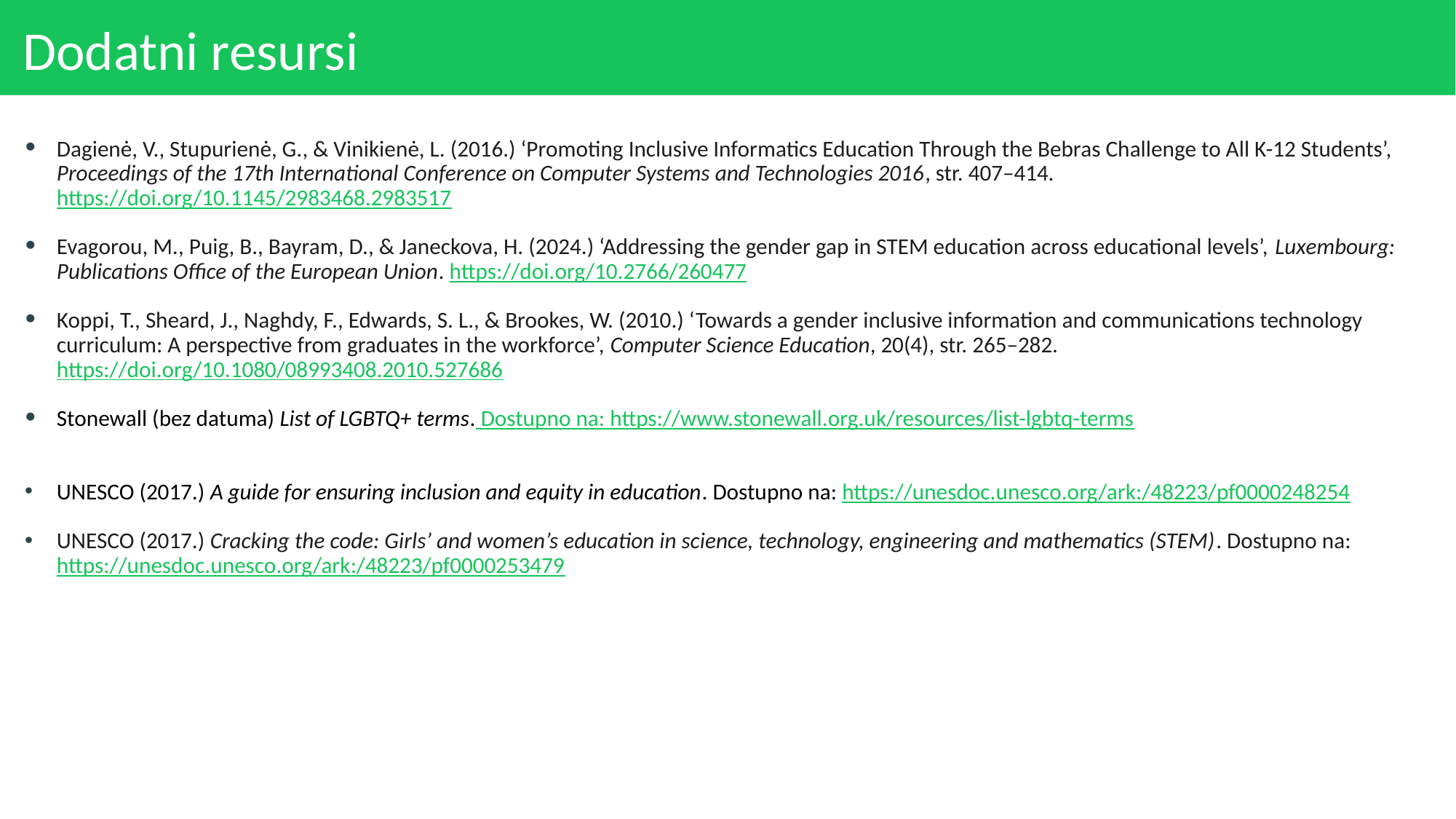

# Dodatni resursi
Dagienė, V., Stupurienė, G., & Vinikienė, L. (2016.) ‘Promoting Inclusive Informatics Education Through the Bebras Challenge to All K-12 Students’, Proceedings of the 17th International Conference on Computer Systems and Technologies 2016, str. 407–414. https://doi.org/10.1145/2983468.2983517

Evagorou, M., Puig, B., Bayram, D., & Janeckova, H. (2024.) ‘Addressing the gender gap in STEM education across educational levels’, Luxembourg: Publications Office of the European Union. https://doi.org/10.2766/260477

Koppi, T., Sheard, J., Naghdy, F., Edwards, S. L., & Brookes, W. (2010.) ‘Towards a gender inclusive information and communications technology curriculum: A perspective from graduates in the workforce’, Computer Science Education, 20(4), str. 265–282. https://doi.org/10.1080/08993408.2010.527686
Stonewall (bez datuma) List of LGBTQ+ terms. Dostupno na: https://www.stonewall.org.uk/resources/list-lgbtq-terms
UNESCO (2017.) A guide for ensuring inclusion and equity in education. Dostupno na: https://unesdoc.unesco.org/ark:/48223/pf0000248254

UNESCO (2017.) Cracking the code: Girls’ and women’s education in science, technology, engineering and mathematics (STEM). Dostupno na: https://unesdoc.unesco.org/ark:/48223/pf0000253479